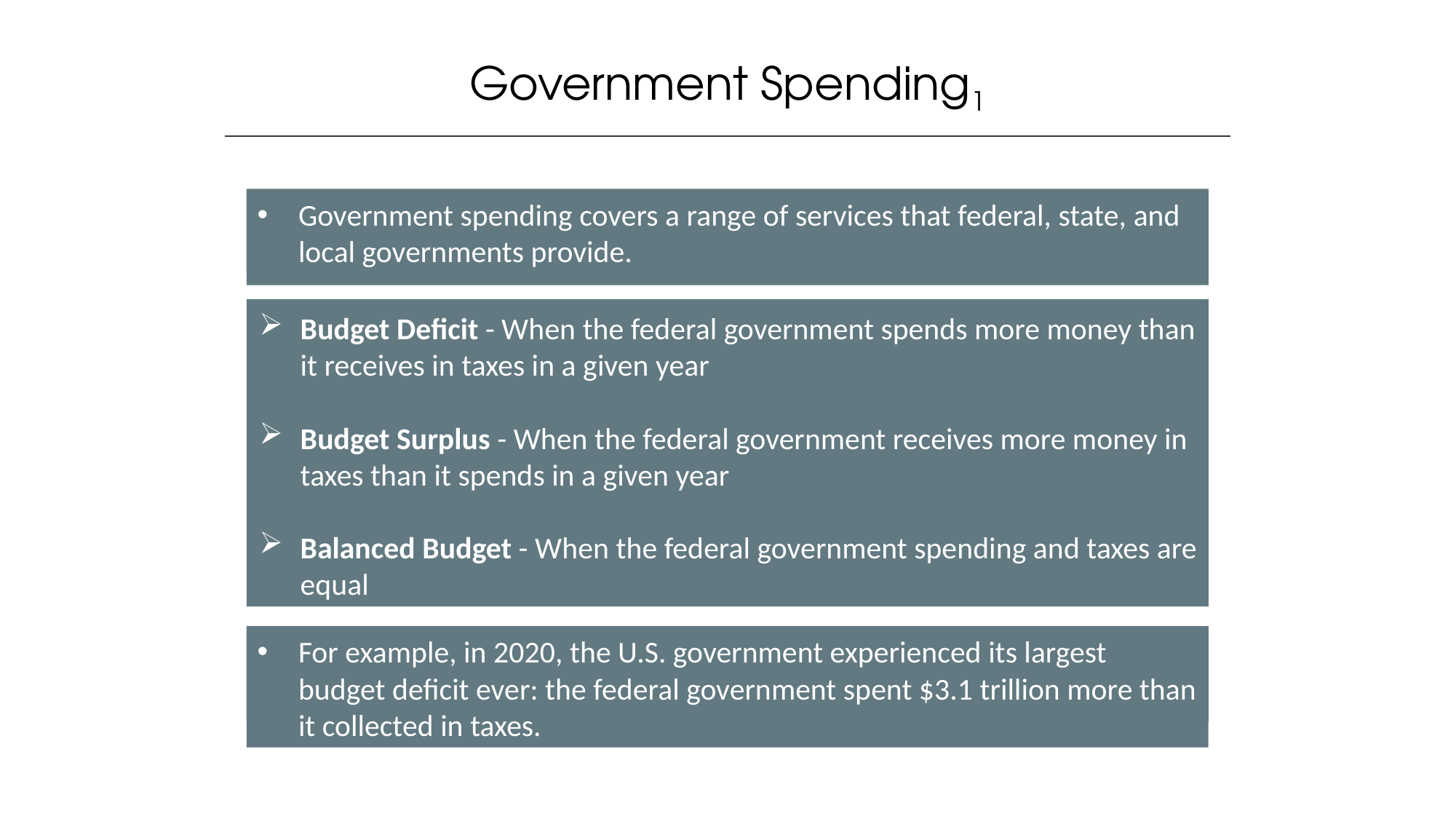

Government Spending1

Government spending covers a range of services that federal, state, and local governments provide.

Budget Deficit - When the federal government spends more money than it receives in taxes in a given year

Budget Surplus - When the federal government receives more money in taxes than it spends in a given year

Balanced Budget - When the federal government spending and taxes are equal

For example, in 2020, the U.S. government experienced its largest budget deficit ever: the federal government spent $3.1 trillion more than it collected in taxes.